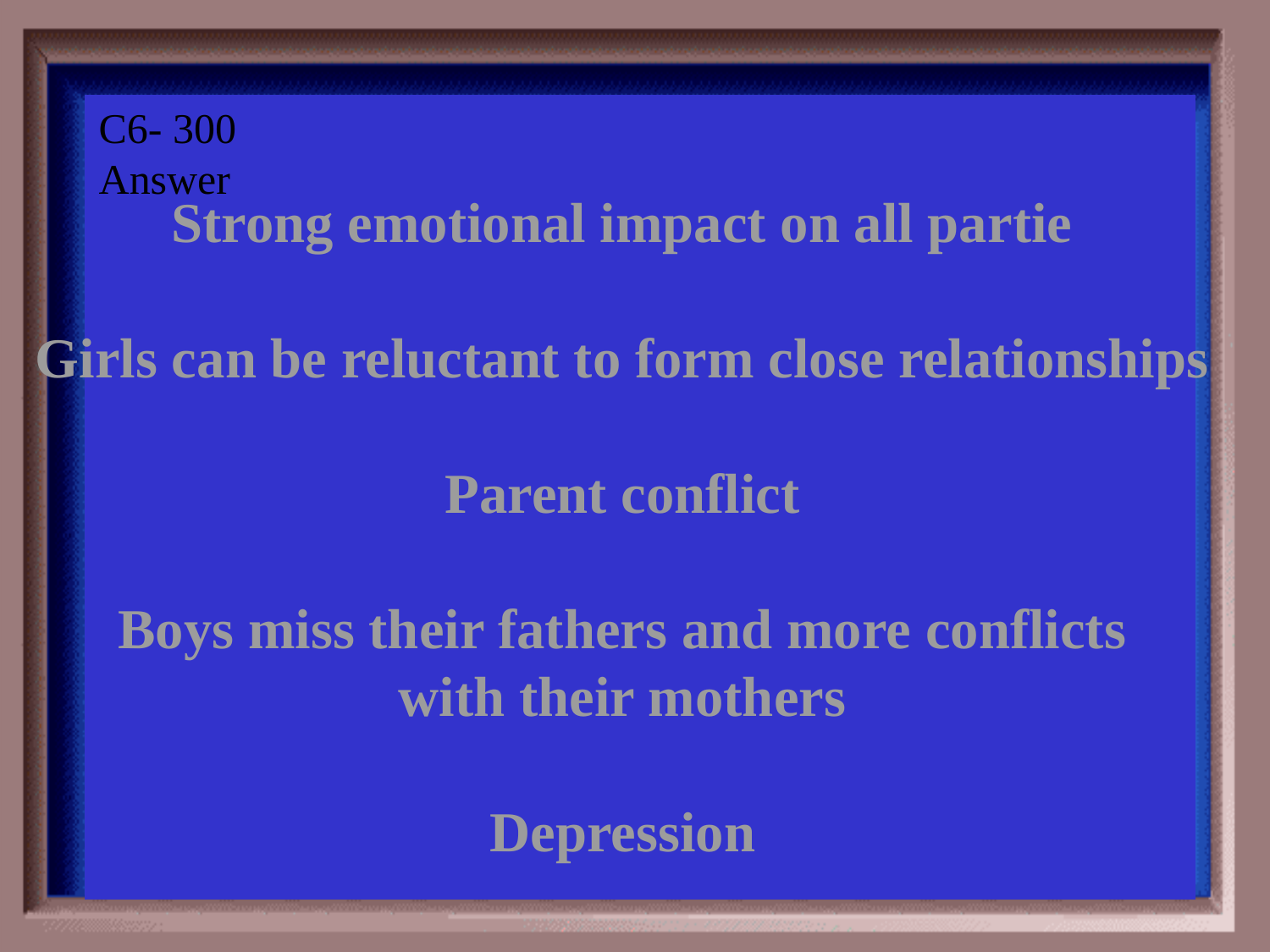

Category #6 $300 Question

C6- 300
Answer
Strong emotional impact on all partie

Girls can be reluctant to form close relationships

Parent conflict

Boys miss their fathers and more conflicts
with their mothers

Depression